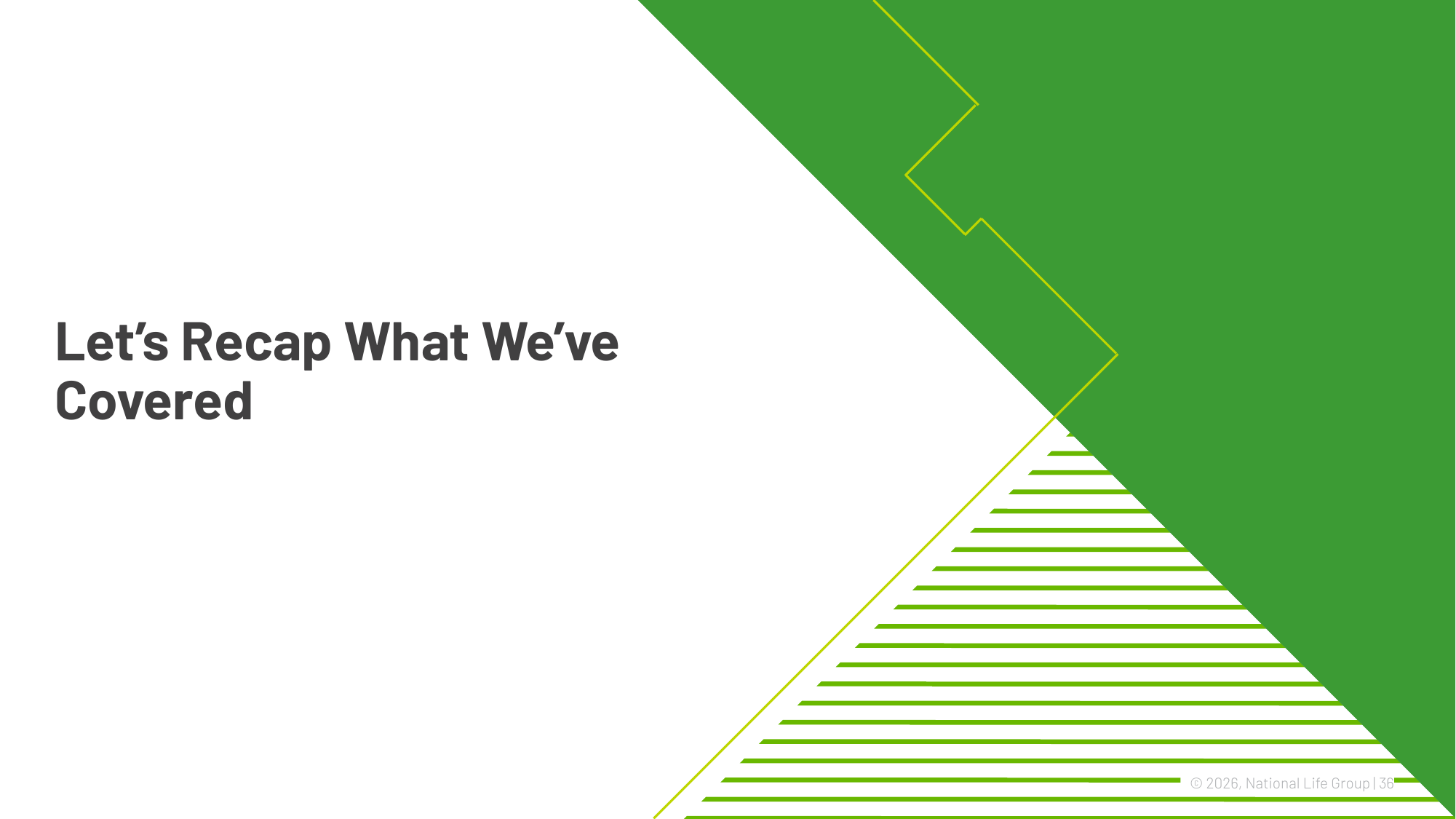

Let’s Recap What We’ve Covered
© 2026, National Life Group | 36